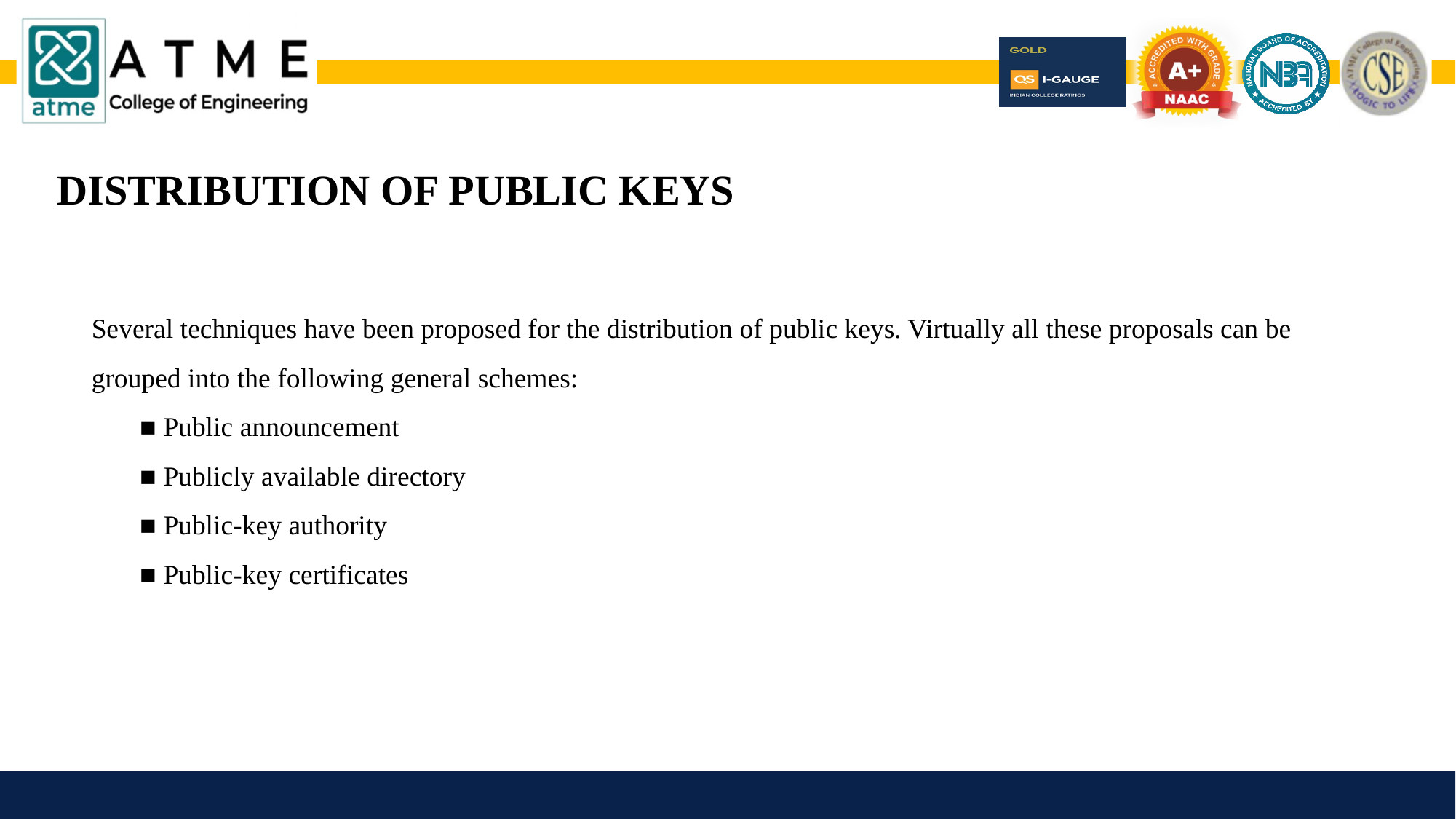

DISTRIBUTION OF PUBLIC KEYS
Several techniques have been proposed for the distribution of public keys. Virtually all these proposals can be grouped into the following general schemes:
       ■ Public announcement
       ■ Publicly available directory
       ■ Public-key authority
       ■ Public-key certificates